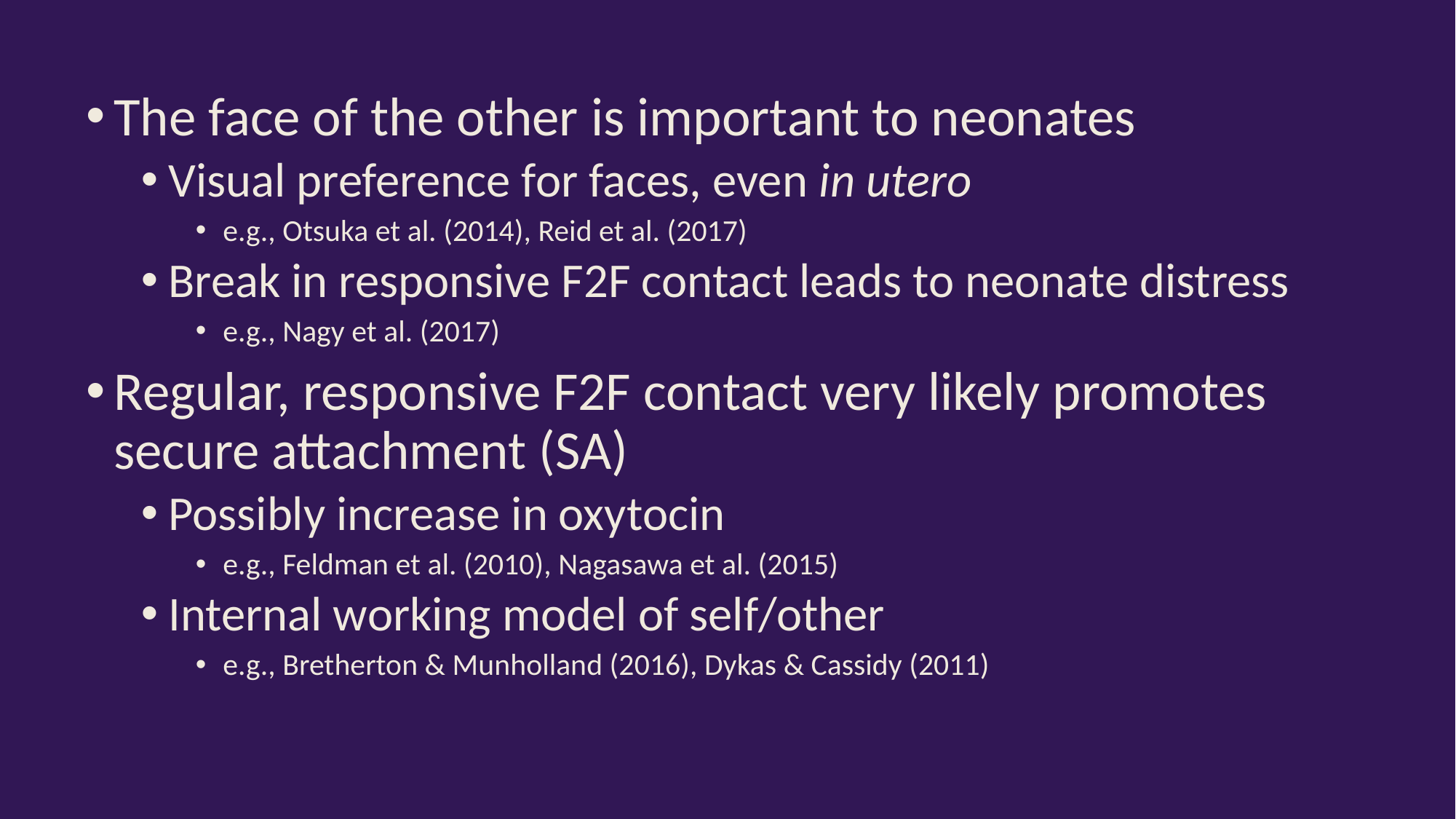

The face of the other is important to neonates
Visual preference for faces, even in utero
e.g., Otsuka et al. (2014), Reid et al. (2017)
Break in responsive F2F contact leads to neonate distress
e.g., Nagy et al. (2017)
Regular, responsive F2F contact very likely promotes secure attachment (SA)
Possibly increase in oxytocin
e.g., Feldman et al. (2010), Nagasawa et al. (2015)
Internal working model of self/other
e.g., Bretherton & Munholland (2016), Dykas & Cassidy (2011)